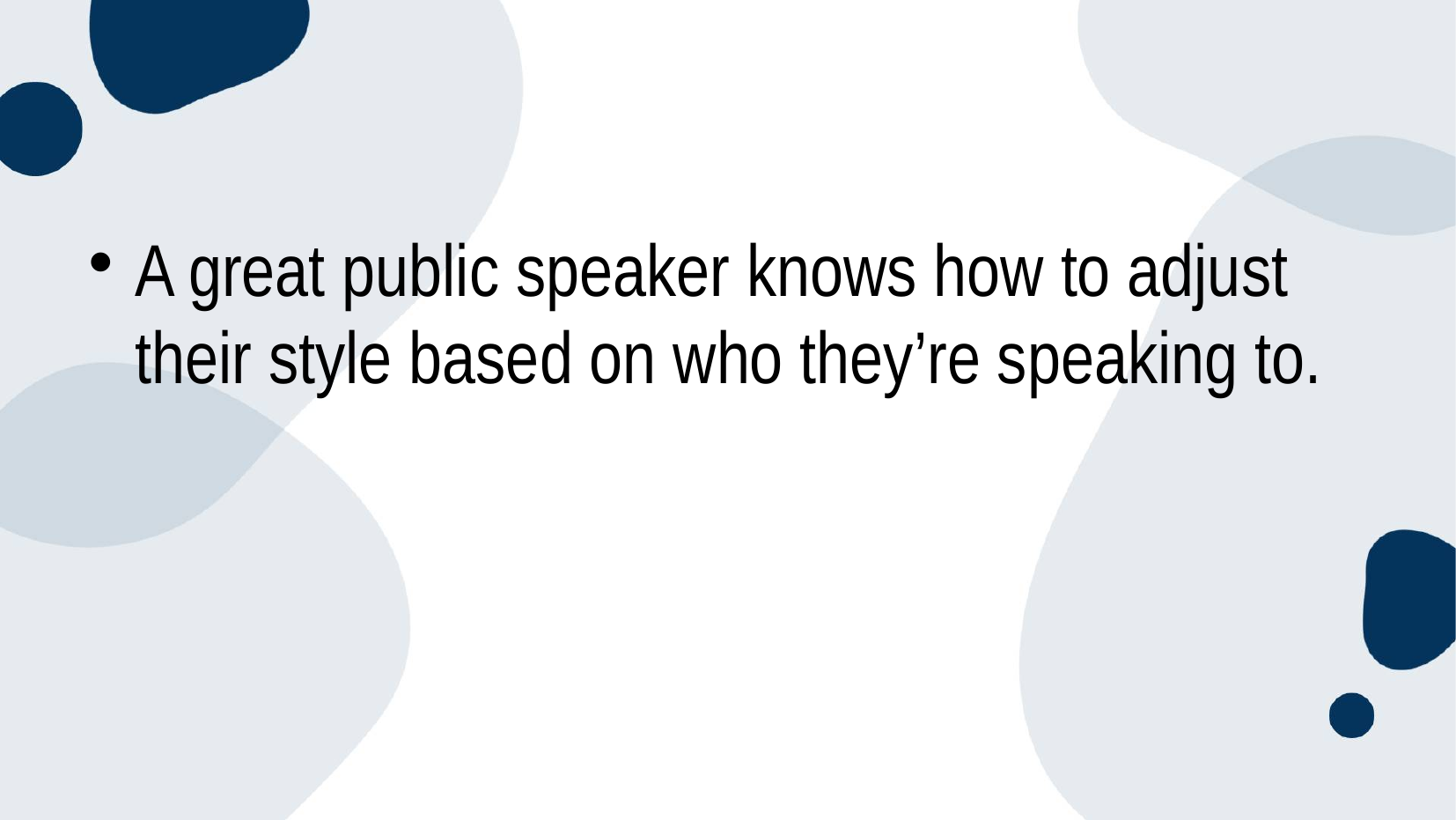

#
A great public speaker knows how to adjust their style based on who they’re speaking to.